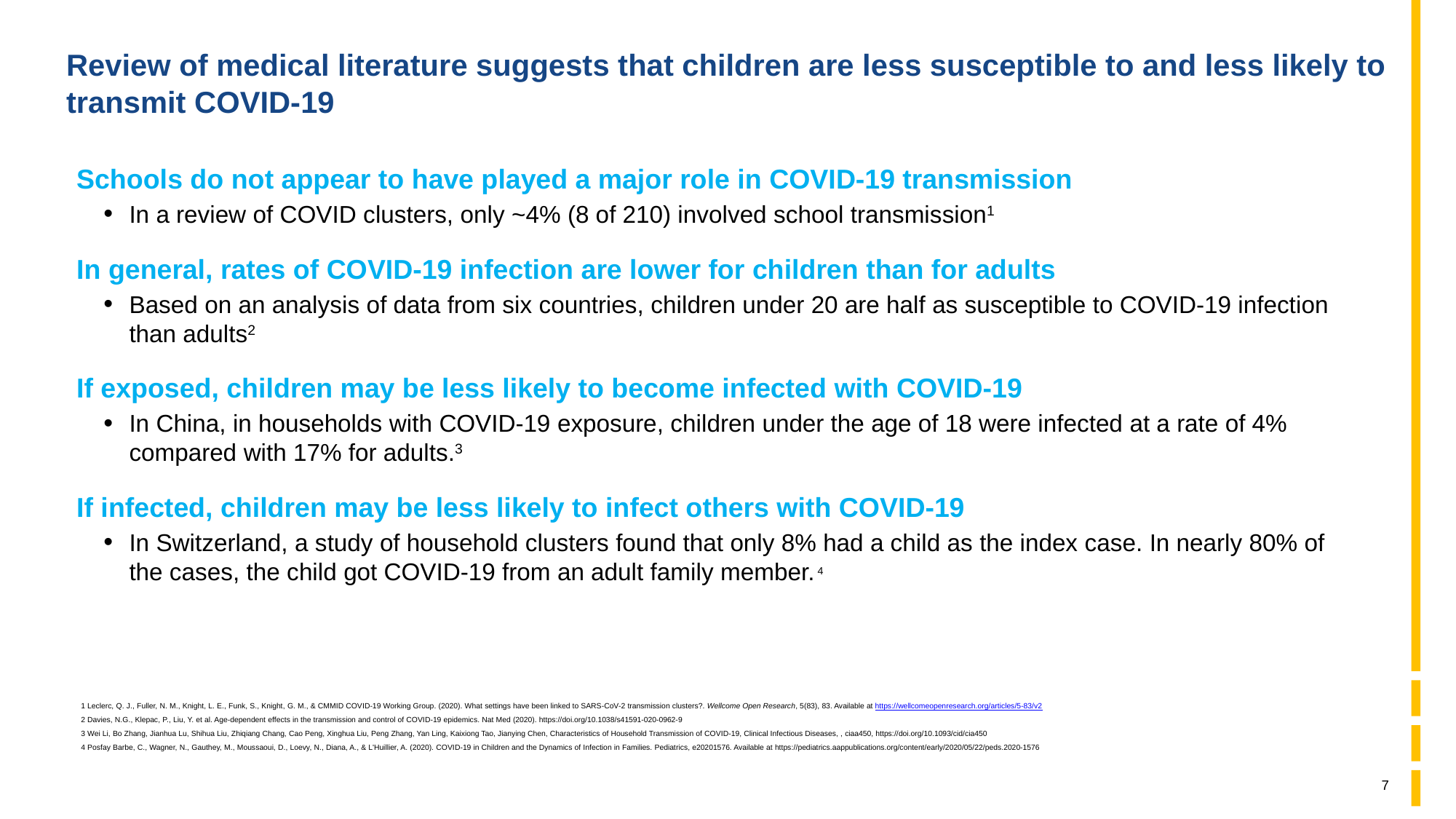

# Review of medical literature suggests that children are less susceptible to and less likely to transmit COVID-19
Schools do not appear to have played a major role in COVID-19 transmission
In a review of COVID clusters, only ~4% (8 of 210) involved school transmission1

In general, rates of COVID-19 infection are lower for children than for adults
Based on an analysis of data from six countries, children under 20 are half as susceptible to COVID-19 infection than adults2

If exposed, children may be less likely to become infected with COVID-19
In China, in households with COVID-19 exposure, children under the age of 18 were infected at a rate of 4% compared with 17% for adults.3

If infected, children may be less likely to infect others with COVID-19
In Switzerland, a study of household clusters found that only 8% had a child as the index case. In nearly 80% of the cases, the child got COVID-19 from an adult family member. 4
1 Leclerc, Q. J., Fuller, N. M., Knight, L. E., Funk, S., Knight, G. M., & CMMID COVID-19 Working Group. (2020). What settings have been linked to SARS-CoV-2 transmission clusters?. Wellcome Open Research, 5(83), 83. Available at https://wellcomeopenresearch.org/articles/5-83/v2
2 Davies, N.G., Klepac, P., Liu, Y. et al. Age-dependent effects in the transmission and control of COVID-19 epidemics. Nat Med (2020). https://doi.org/10.1038/s41591-020-0962-9
3 Wei Li, Bo Zhang, Jianhua Lu, Shihua Liu, Zhiqiang Chang, Cao Peng, Xinghua Liu, Peng Zhang, Yan Ling, Kaixiong Tao, Jianying Chen, Characteristics of Household Transmission of COVID-19, Clinical Infectious Diseases, , ciaa450, https://doi.org/10.1093/cid/cia450
4 Posfay Barbe, C., Wagner, N., Gauthey, M., Moussaoui, D., Loevy, N., Diana, A., & L'Huillier, A. (2020). COVID-19 in Children and the Dynamics of Infection in Families. Pediatrics, e20201576. Available at https://pediatrics.aappublications.org/content/early/2020/05/22/peds.2020-1576